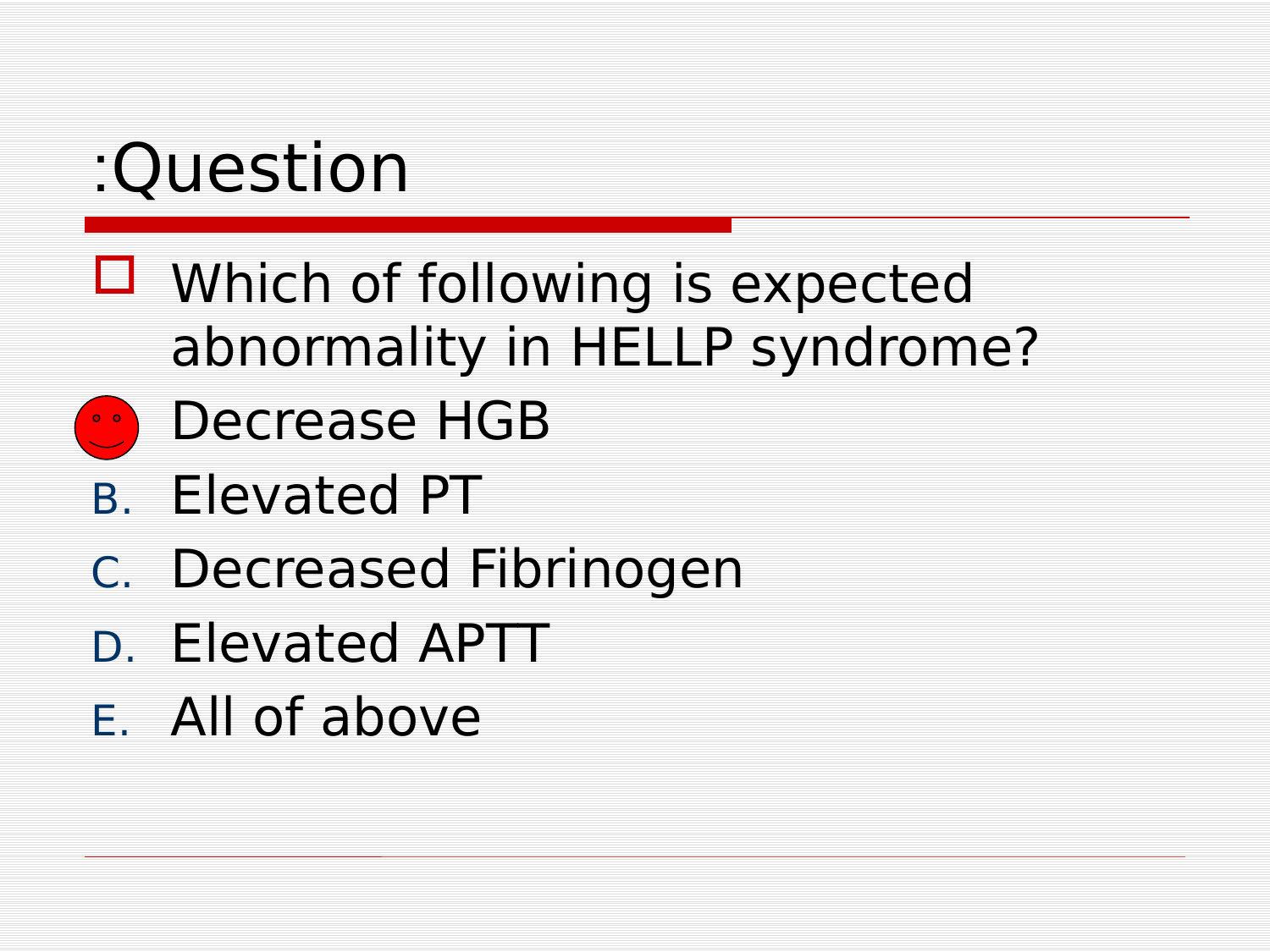

# Question:
Which of following is expected abnormality in HELLP syndrome?
Decrease HGB
Elevated PT
Decreased Fibrinogen
Elevated APTT
All of above